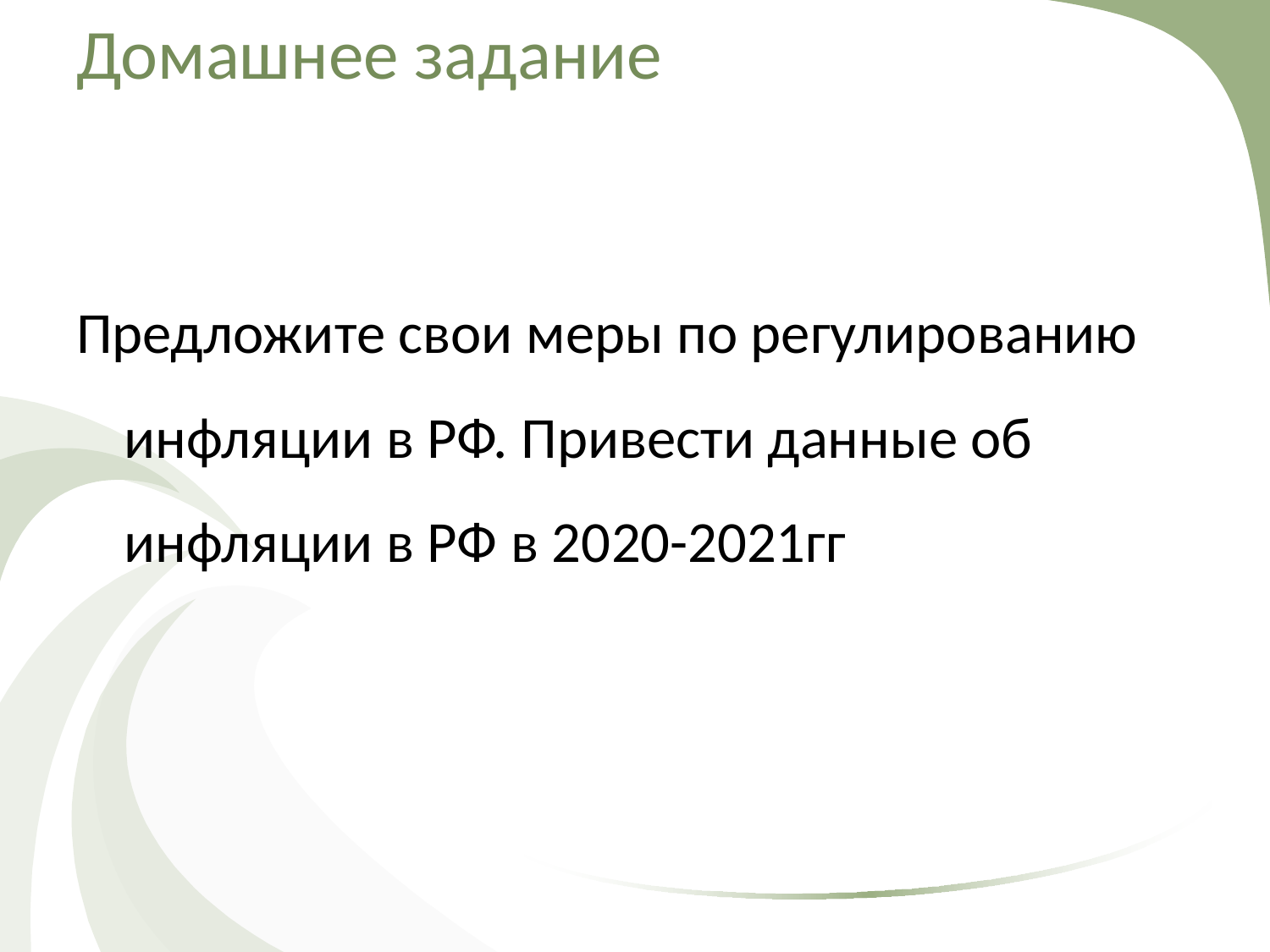

# Домашнее задание

Предложите свои меры по регулированию инфляции в РФ. Привести данные об инфляции в РФ в 2020-2021гг